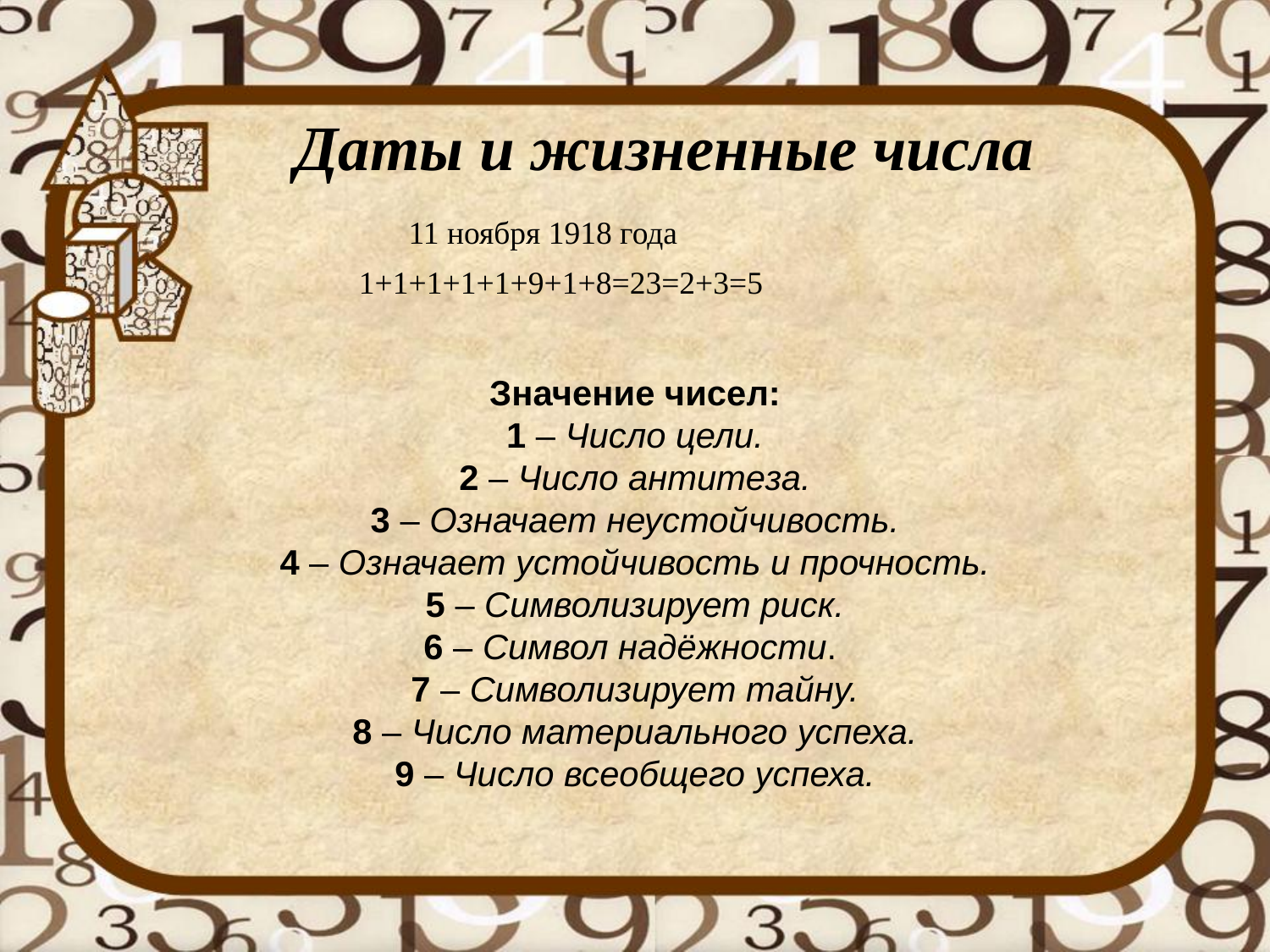

Даты и жизненные числа

11 ноября 1918 года
1+1+1+1+1+9+1+8=23=2+3=5
Значение чисел:
1 – Число цели.
2 – Число антитеза.
3 – Означает неустойчивость.
4 – Означает устойчивость и прочность.
5 – Символизирует риск.
6 – Символ надёжности.
7 – Символизирует тайну.
8 – Число материального успеха.
9 – Число всеобщего успеха.